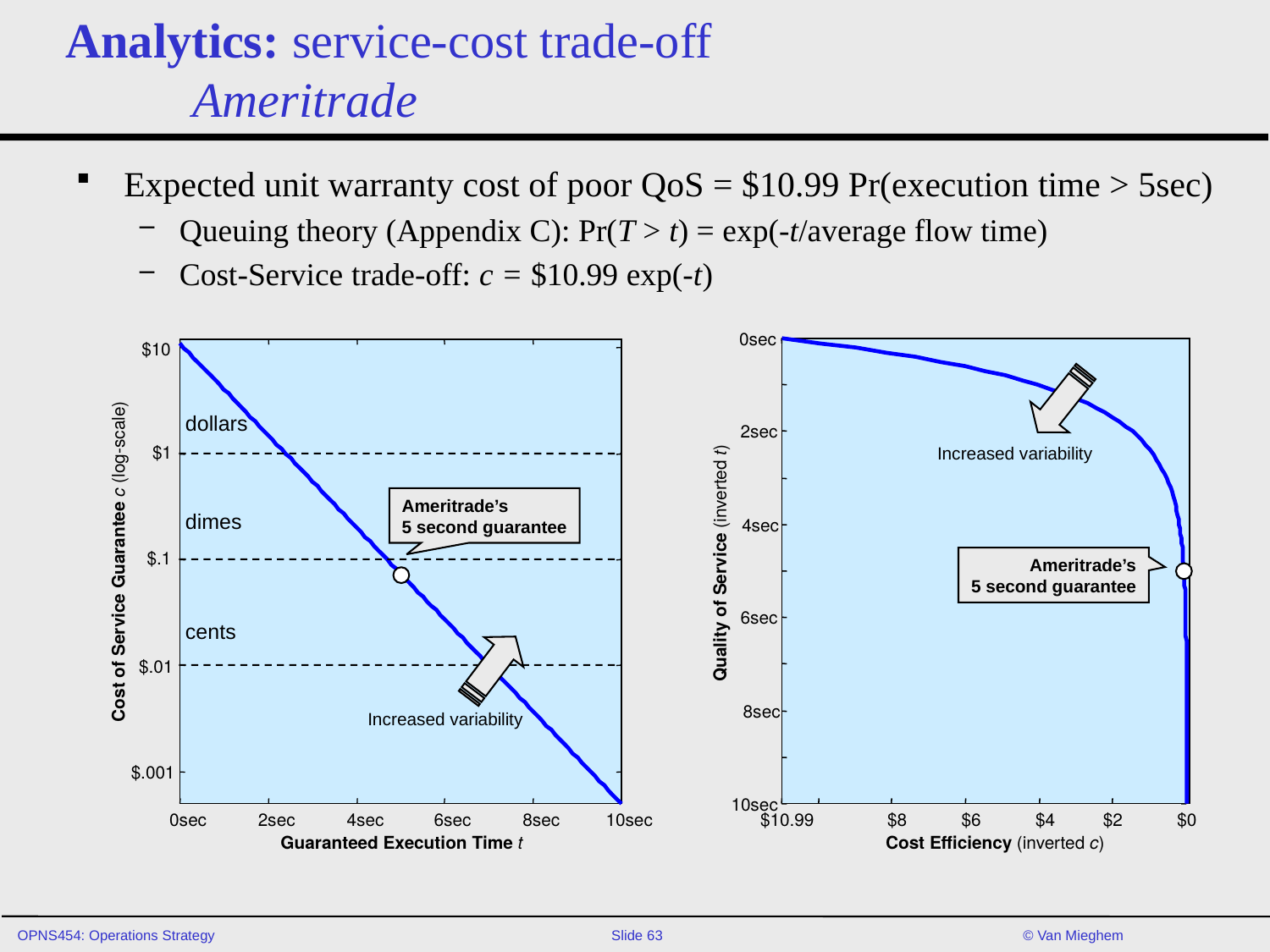

# Analytics: service-cost trade-off Ameritrade
Expected unit warranty cost of poor QoS = $10.99 Pr(execution time > 5sec)
Queuing theory (Appendix C): Pr(T > t) = exp(-t/average flow time)
Cost-Service trade-off: c = $10.99 exp(-t)

0sec
$10

dollars
2sec

Increased variability
$1

Ameritrade’s
5 second guarantee
dimes
4sec

$.1
Ameritrade’s
5 second guarantee
Cost of Service Guarantee c (log-scale)
Quality of Service (inverted t)

6sec
cents

$.01

8sec
Increased variability

$.001

10sec

0sec
2sec
4sec
6sec
8sec
10sec
$10.99
$8
$6
$4
$2
$0
Guaranteed Execution Time t
Cost Efficiency (inverted c)